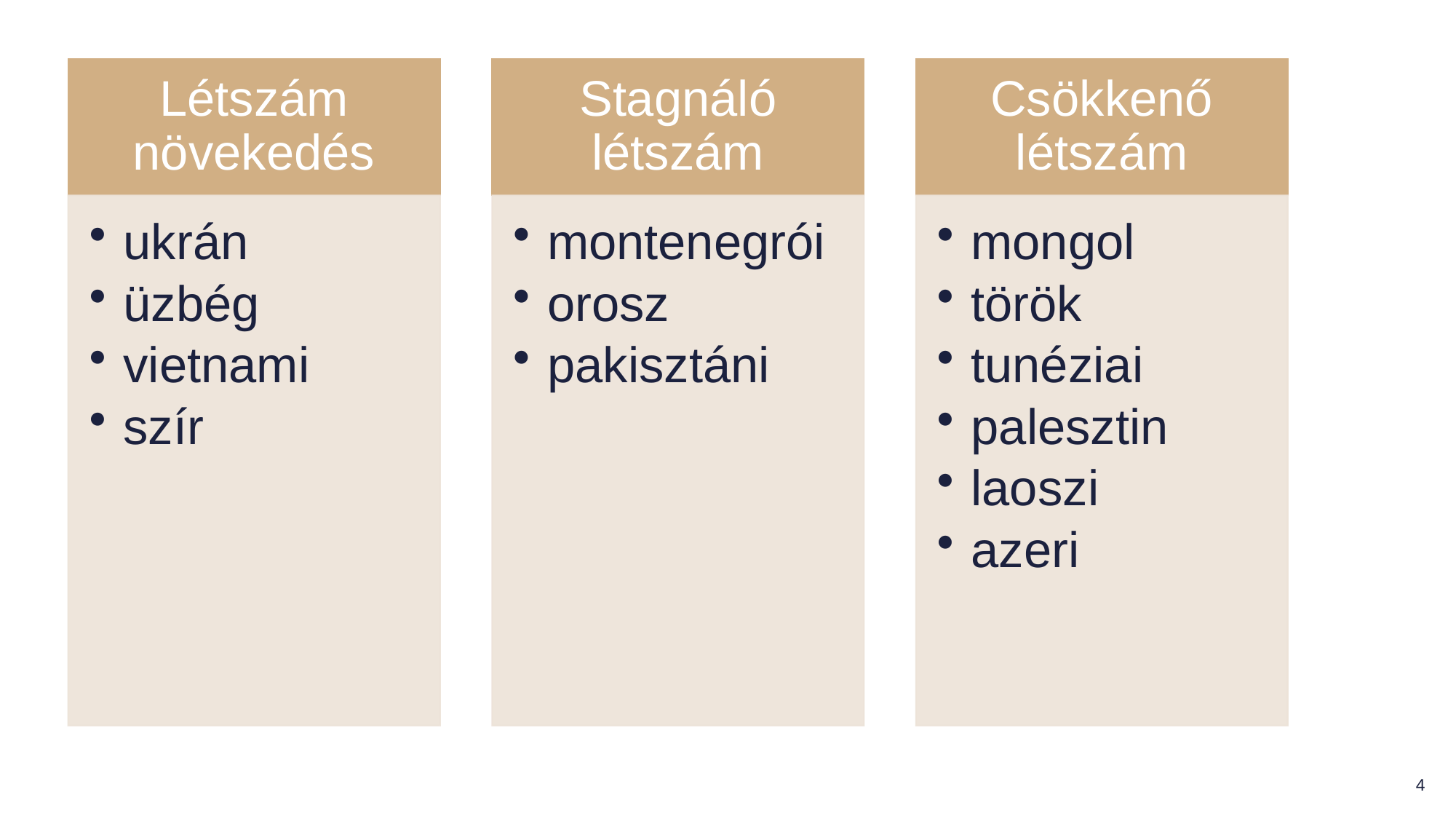

Létszám növekedés
ukrán
üzbég
vietnami
szír

Stagnáló létszám
montenegrói
orosz
pakisztáni

Csökkenő létszám
mongol
török
tunéziai
palesztin
laoszi
azeri